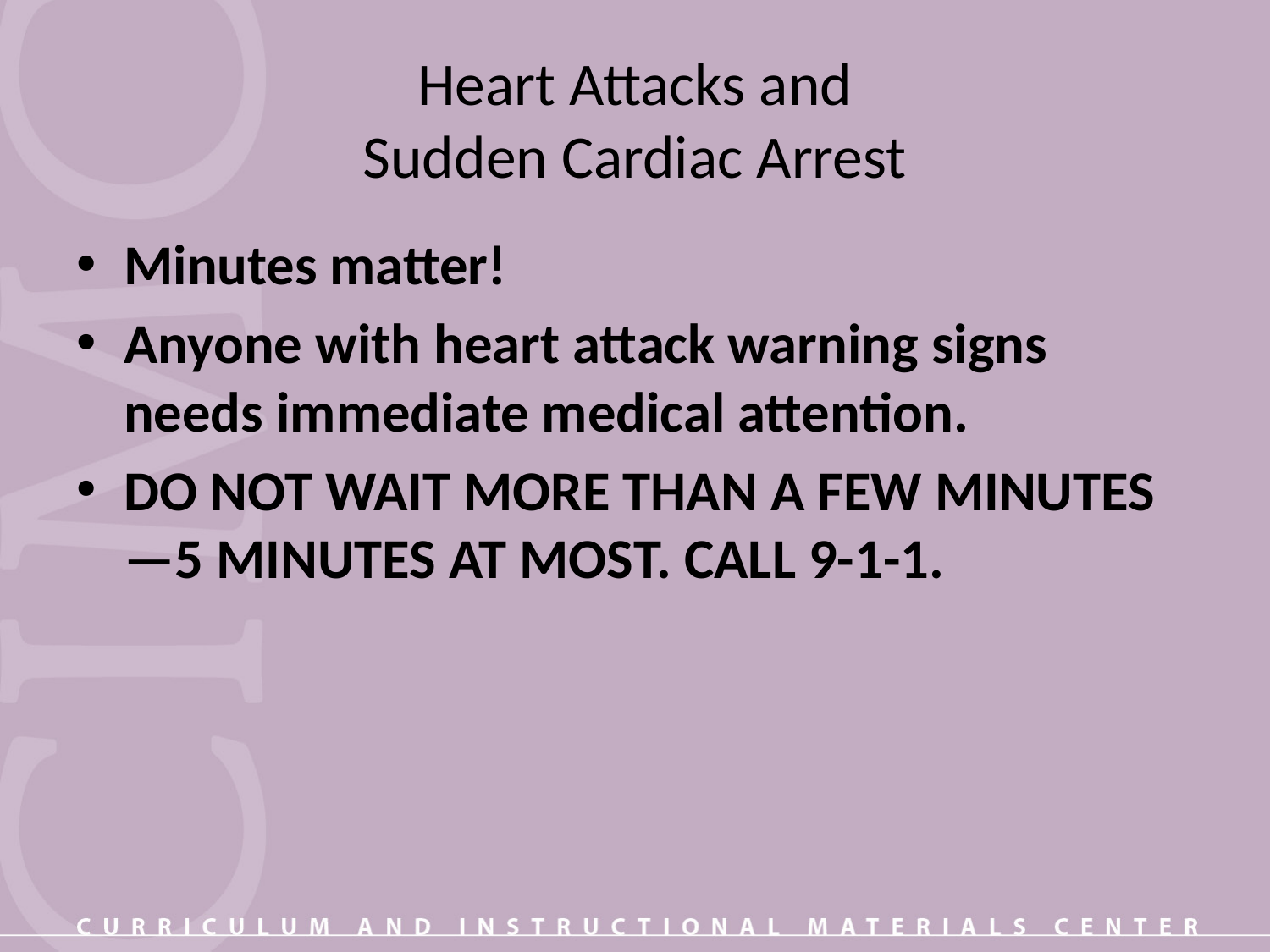

# Heart Attacks and Sudden Cardiac Arrest
Minutes matter!
Anyone with heart attack warning signs needs immediate medical attention.
DO NOT WAIT MORE THAN A FEW MINUTES—5 MINUTES AT MOST. CALL 9-1-1.